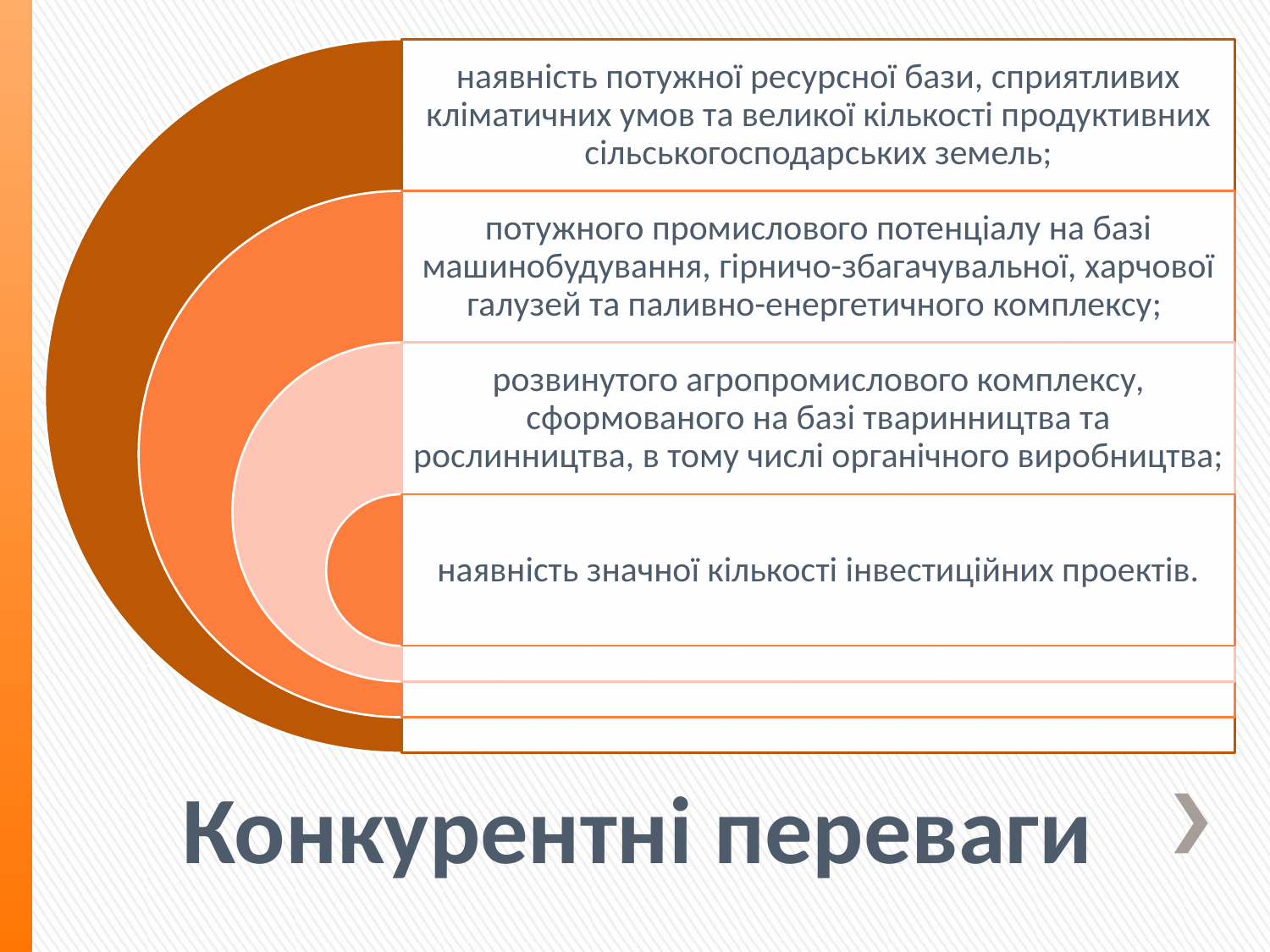

наявність потужної ресурсної бази, сприятливих кліматичних умов та великої кількості продуктивних сільськогосподарських земель;
потужного промислового потенціалу на базі машинобудування, гірничо-збагачувальної, харчової галузей та паливно-енергетичного комплексу;
розвинутого агропромислового комплексу, сформованого на базі тваринництва та рослинництва, в тому числі органічного виробництва;
наявність значної кількості інвестиційних проектів.
# Конкурентні переваги